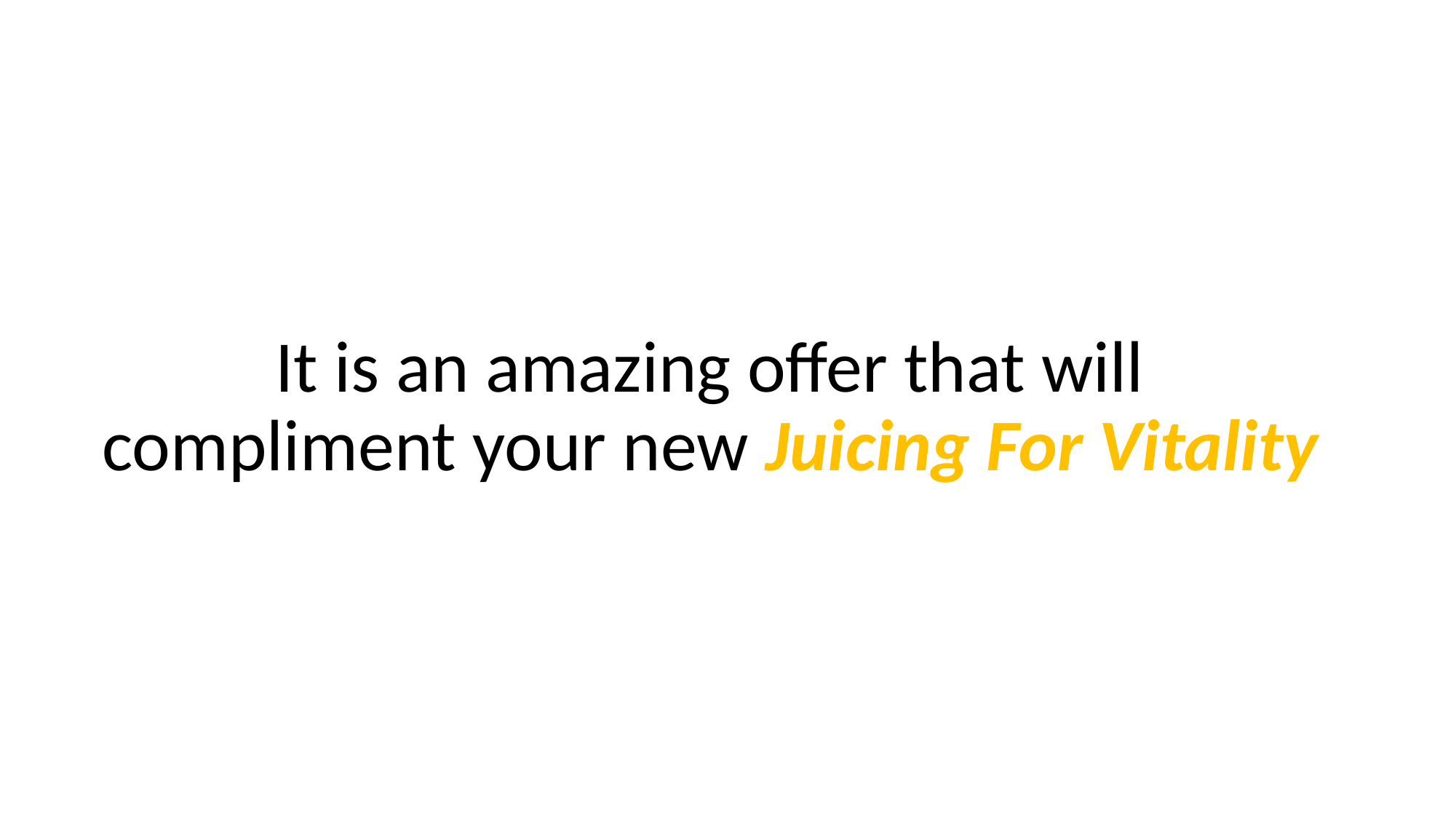

It is an amazing offer that will compliment your new Juicing For Vitality